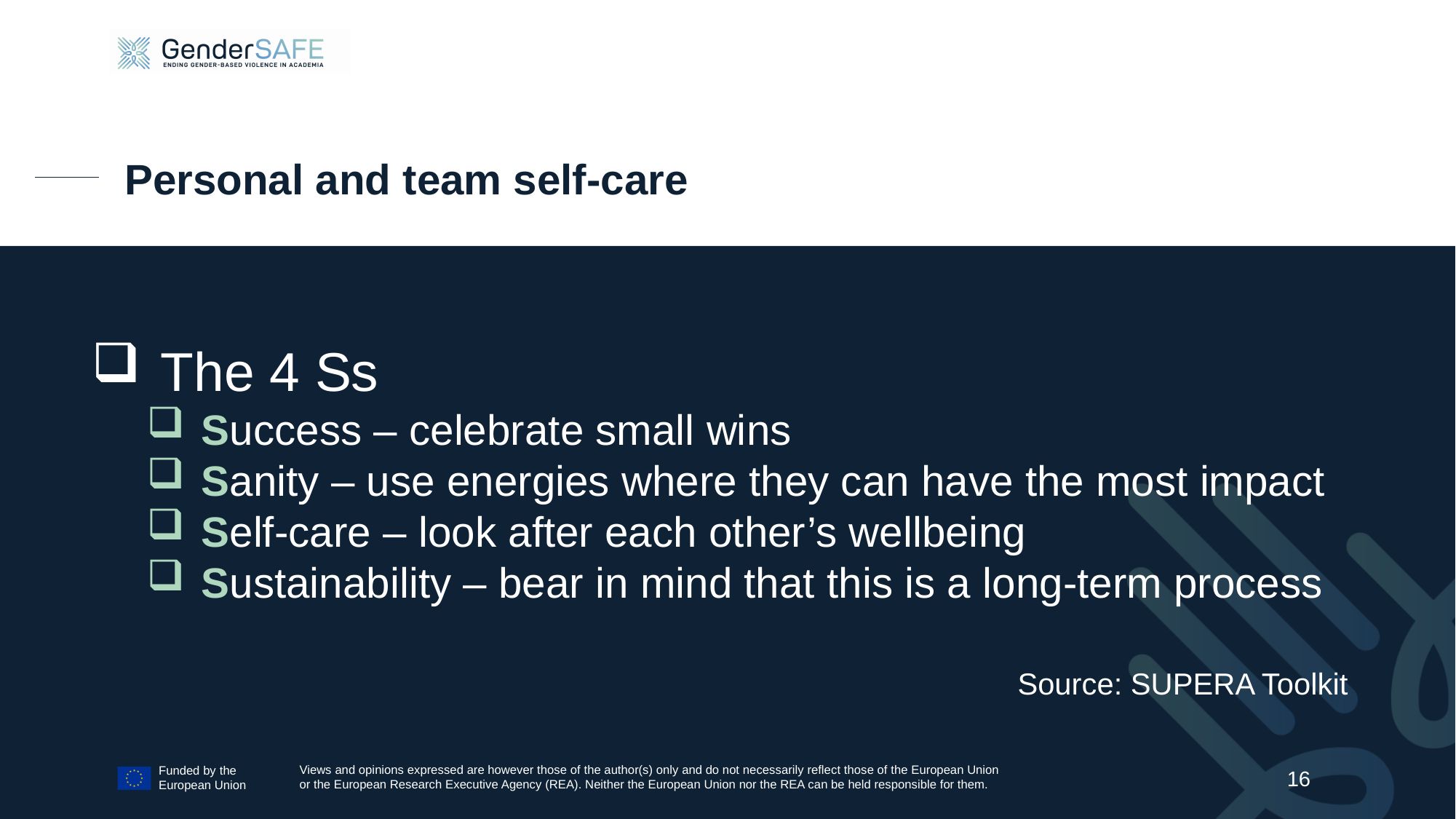

# Personal and team self-care
The 4 Ss
Success – celebrate small wins
Sanity – use energies where they can have the most impact
Self-care – look after each other’s wellbeing
Sustainability – bear in mind that this is a long-term process

Source: SUPERA Toolkit